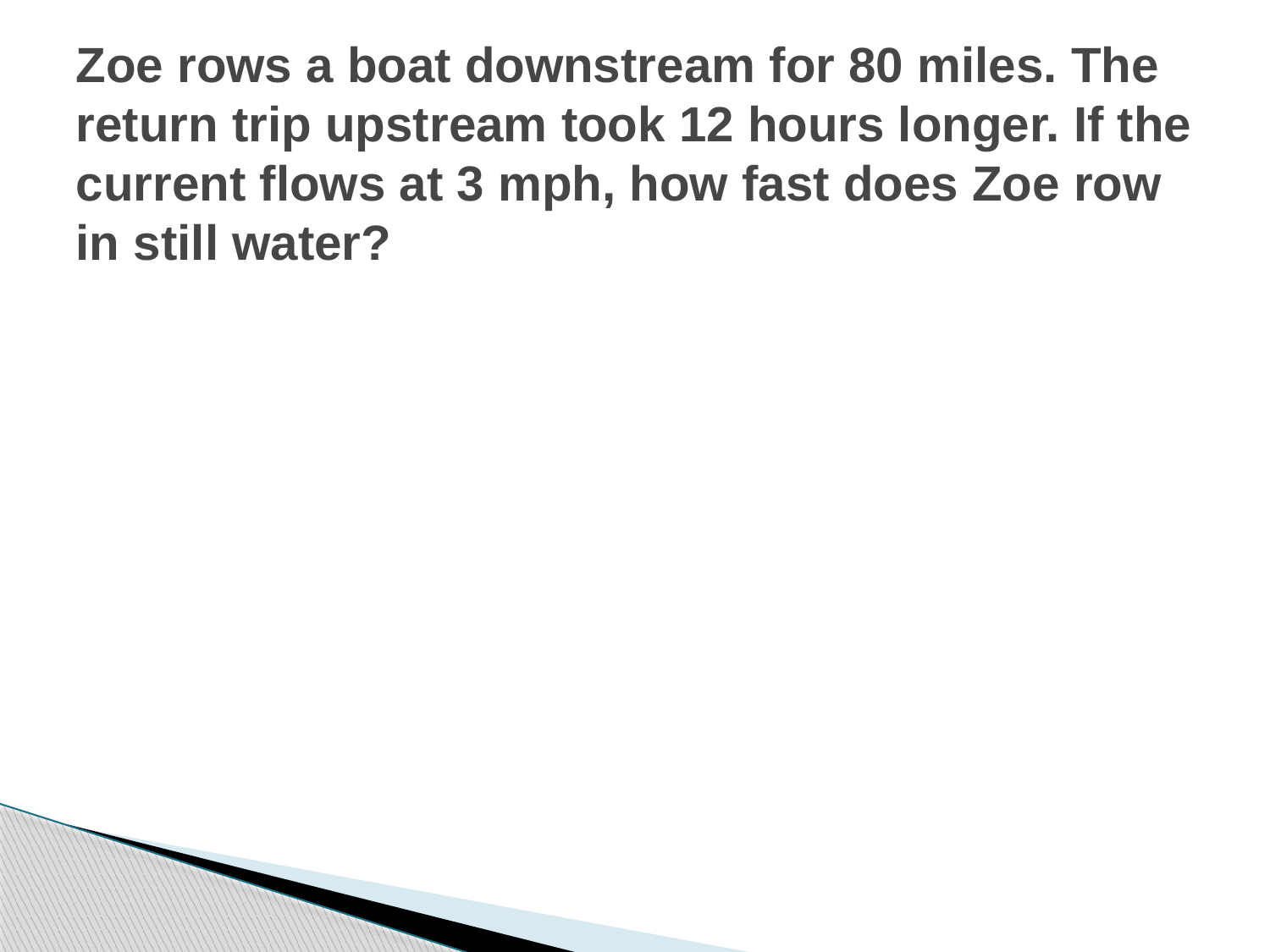

# Zoe rows a boat downstream for 80 miles. The return trip upstream took 12 hours longer. If the current flows at 3 mph, how fast does Zoe row in still water?